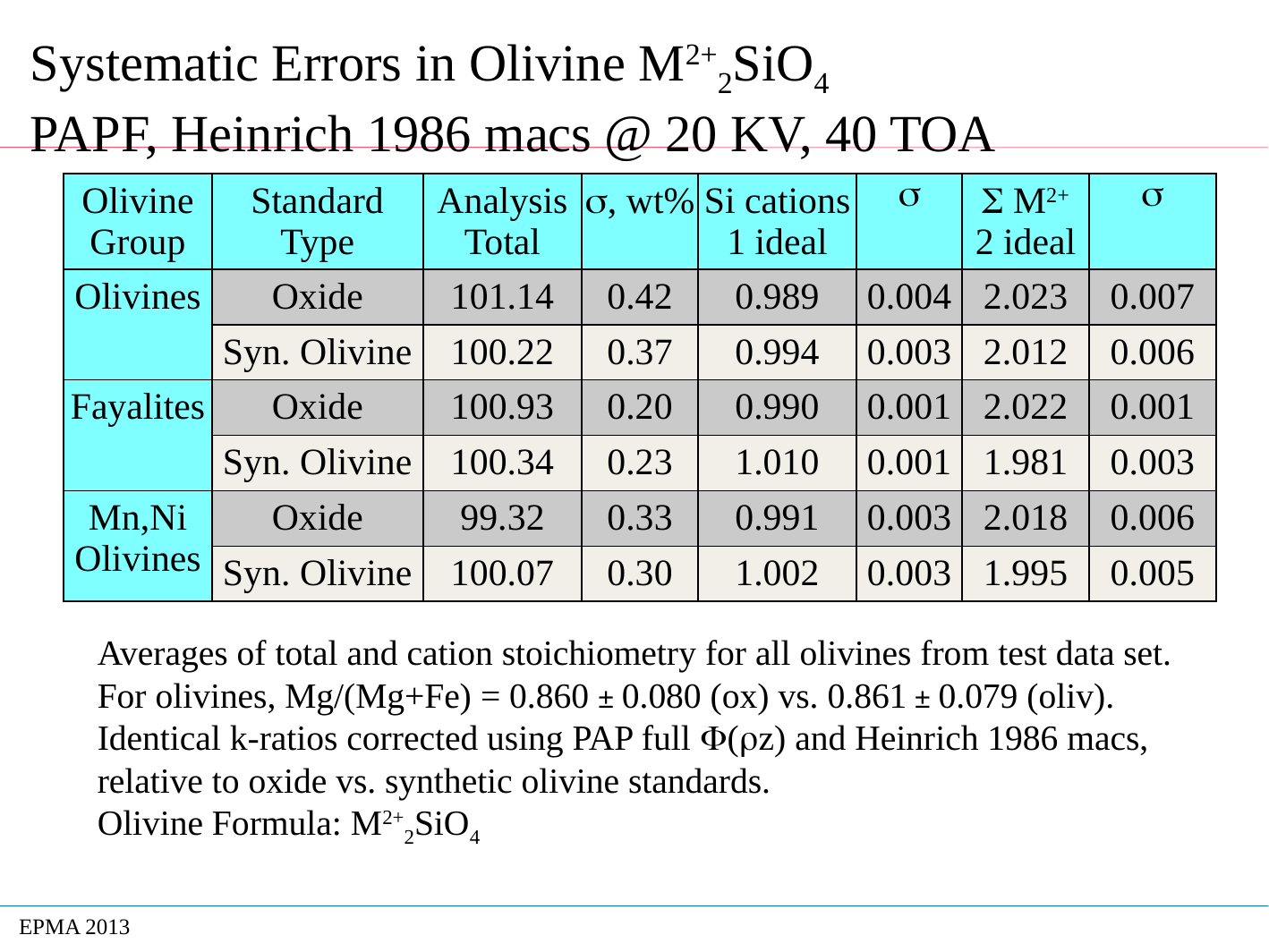

# Systematic Errors in Olivine M2+2SiO4 PAPF, Heinrich 1986 macs @ 20 KV, 40 TOA
| Olivine Group | Standard Type | Analysis Total | σ, wt% | Si cations 1 ideal | σ | Σ M2+ 2 ideal | σ |
| --- | --- | --- | --- | --- | --- | --- | --- |
| Olivines | Oxide | 101.14 | 0.42 | 0.989 | 0.004 | 2.023 | 0.007 |
|  | Syn. Olivine | 100.22 | 0.37 | 0.994 | 0.003 | 2.012 | 0.006 |
| Fayalites | Oxide | 100.93 | 0.20 | 0.990 | 0.001 | 2.022 | 0.001 |
|  | Syn. Olivine | 100.34 | 0.23 | 1.010 | 0.001 | 1.981 | 0.003 |
| Mn,Ni Olivines | Oxide | 99.32 | 0.33 | 0.991 | 0.003 | 2.018 | 0.006 |
|  | Syn. Olivine | 100.07 | 0.30 | 1.002 | 0.003 | 1.995 | 0.005 |
Averages of total and cation stoichiometry for all olivines from test data set.
For olivines, Mg/(Mg+Fe) = 0.860 ± 0.080 (ox) vs. 0.861 ± 0.079 (oliv).
Identical k-ratios corrected using PAP full Φ(ρz) and Heinrich 1986 macs, relative to oxide vs. synthetic olivine standards.
Olivine Formula: M2+2SiO4
EPMA 2013